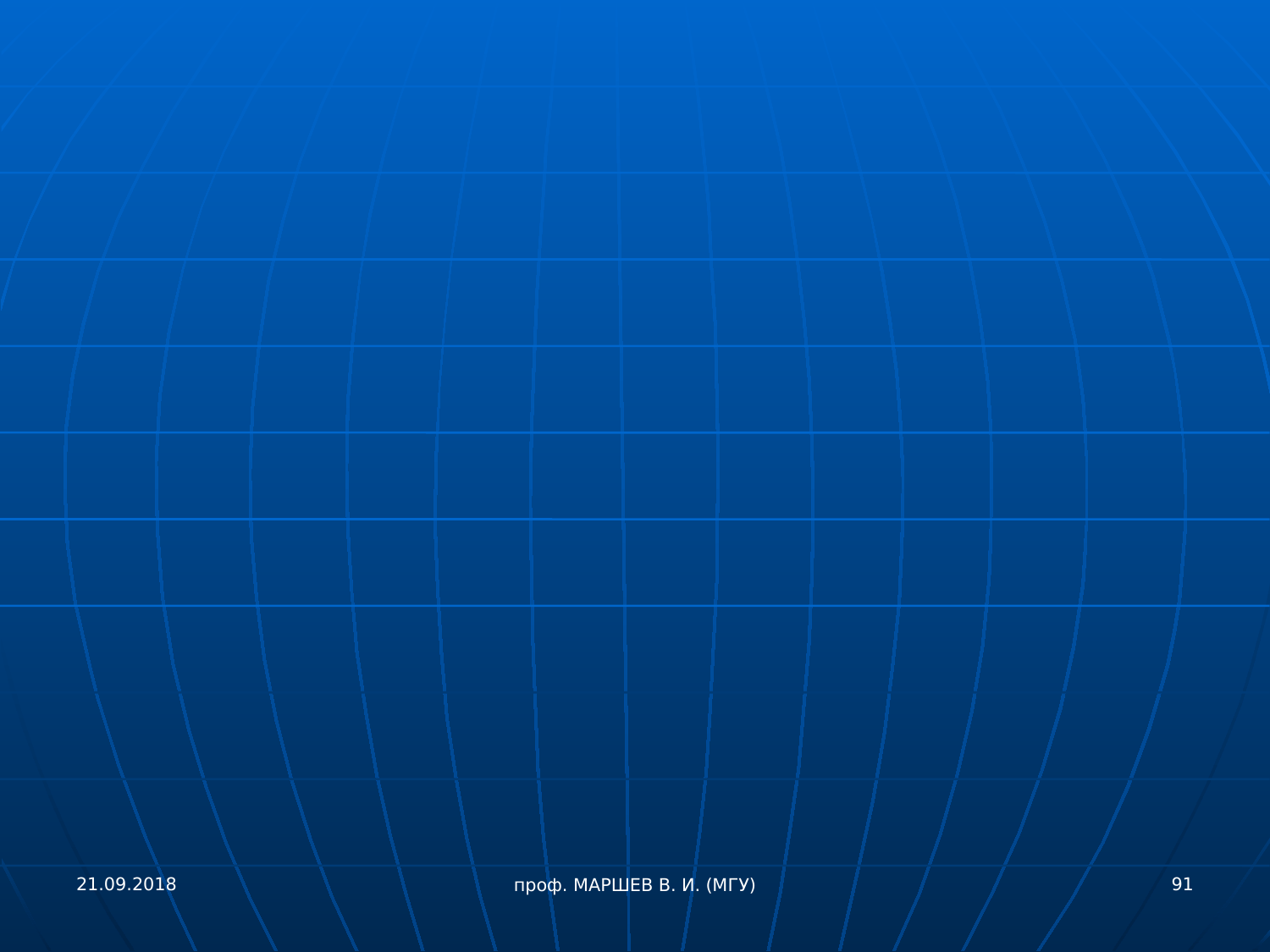

#

21.09.2018
91
проф. МАРШЕВ В. И. (МГУ)